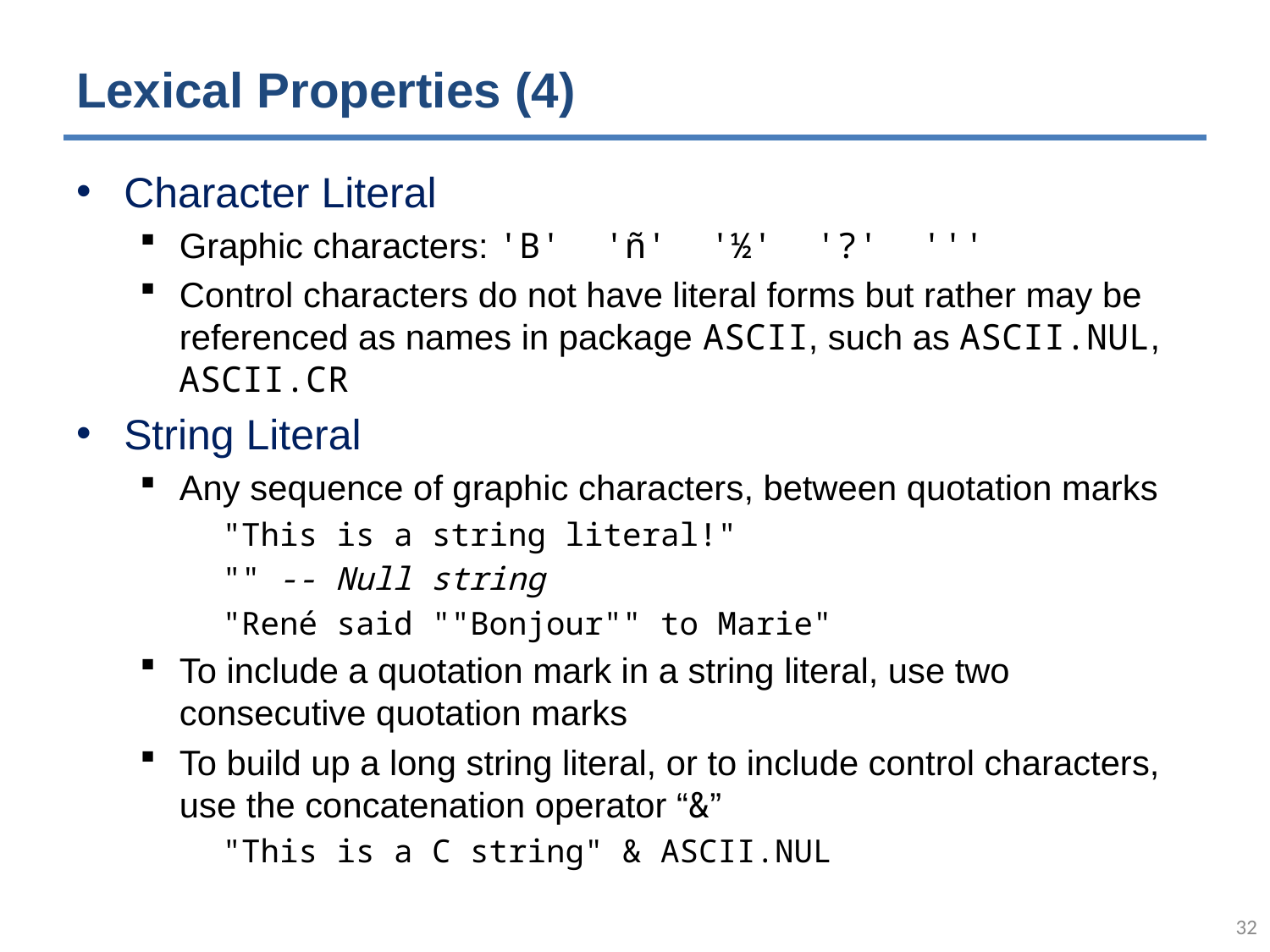

# Lexical Properties (4)
Character Literal
Graphic characters: 'B'  'ñ'  '½'  '?'  '''
Control characters do not have literal forms but rather may be referenced as names in package ASCII, such as ASCII.NUL, ASCII.CR
String Literal
Any sequence of graphic characters, between quotation marks
 "This is a string literal!"
 ""  -- Null string
 "René said ""Bonjour"" to Marie"
To include a quotation mark in a string literal, use two consecutive quotation marks
To build up a long string literal, or to include control characters, use the concatenation operator “&”
 "This is a C string" & ASCII.NUL

32